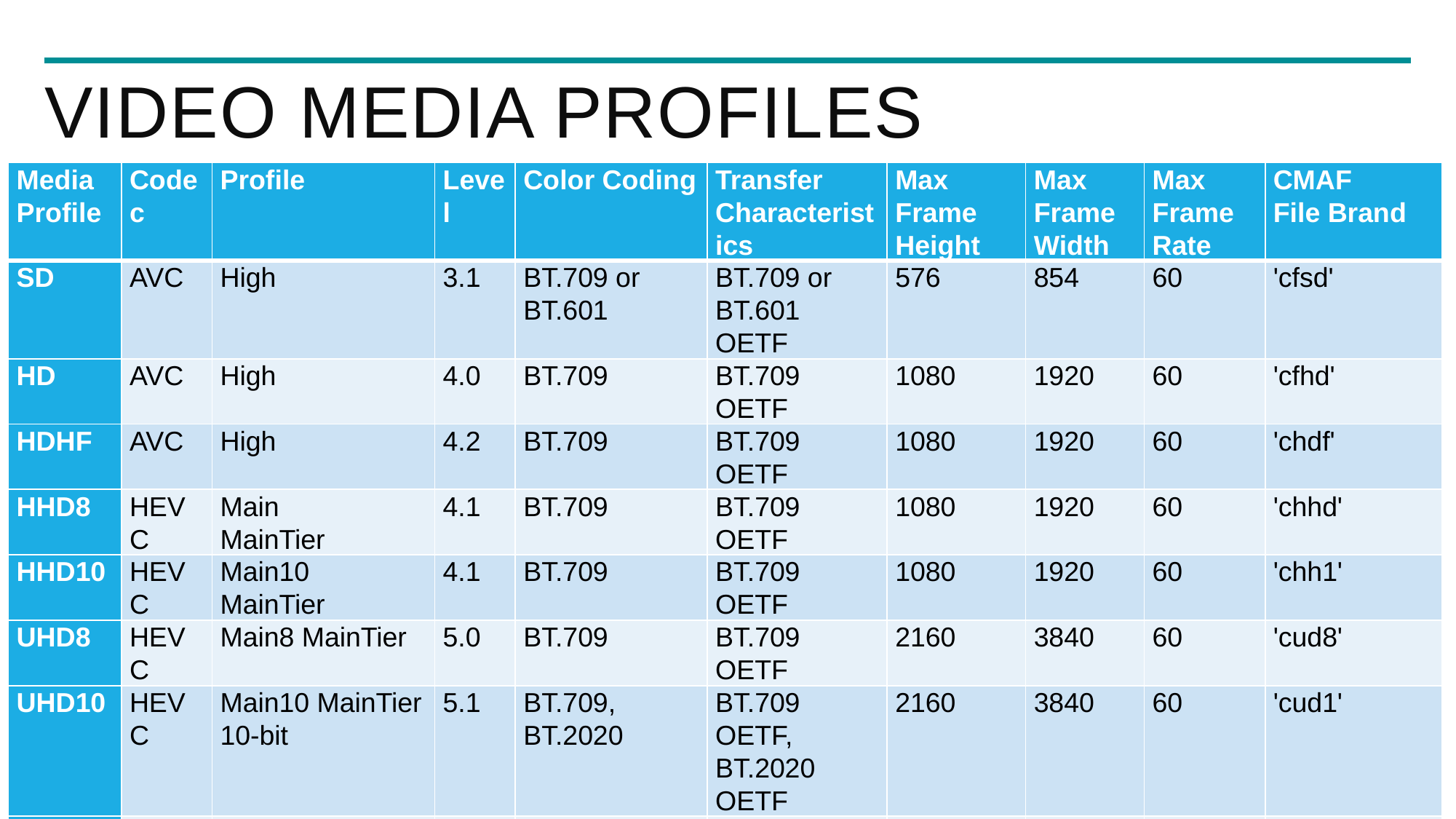

# Video Media Profiles
| Media Profile | Codec | Profile | Level | Color Coding | Transfer Characteristics | Max Frame Height | Max Frame Width | Max Frame Rate | CMAF File Brand |
| --- | --- | --- | --- | --- | --- | --- | --- | --- | --- |
| SD | AVC | High | 3.1 | BT.709 or BT.601 | BT.709 or BT.601 OETF | 576 | 854 | 60 | 'cfsd' |
| HD | AVC | High | 4.0 | BT.709 | BT.709 OETF | 1080 | 1920 | 60 | 'cfhd' |
| HDHF | AVC | High | 4.2 | BT.709 | BT.709 OETF | 1080 | 1920 | 60 | 'chdf' |
| HHD8 | HEVC | Main MainTier | 4.1 | BT.709 | BT.709 OETF | 1080 | 1920 | 60 | 'chhd' |
| HHD10 | HEVC | Main10 MainTier | 4.1 | BT.709 | BT.709 OETF | 1080 | 1920 | 60 | 'chh1' |
| UHD8 | HEVC | Main8 MainTier | 5.0 | BT.709 | BT.709 OETF | 2160 | 3840 | 60 | 'cud8' |
| UHD10 | HEVC | Main10 MainTier 10-bit | 5.1 | BT.709, BT.2020 | BT.709 OETF, BT.2020 OETF | 2160 | 3840 | 60 | 'cud1' |
| HDR10 | HEVC | Main10 MainTier 10-bit | 5.1 | BT-2020 | ST-2084 EOTF | 2160 | 3840 | 60 | 'chr1' |
7/2/2019
7